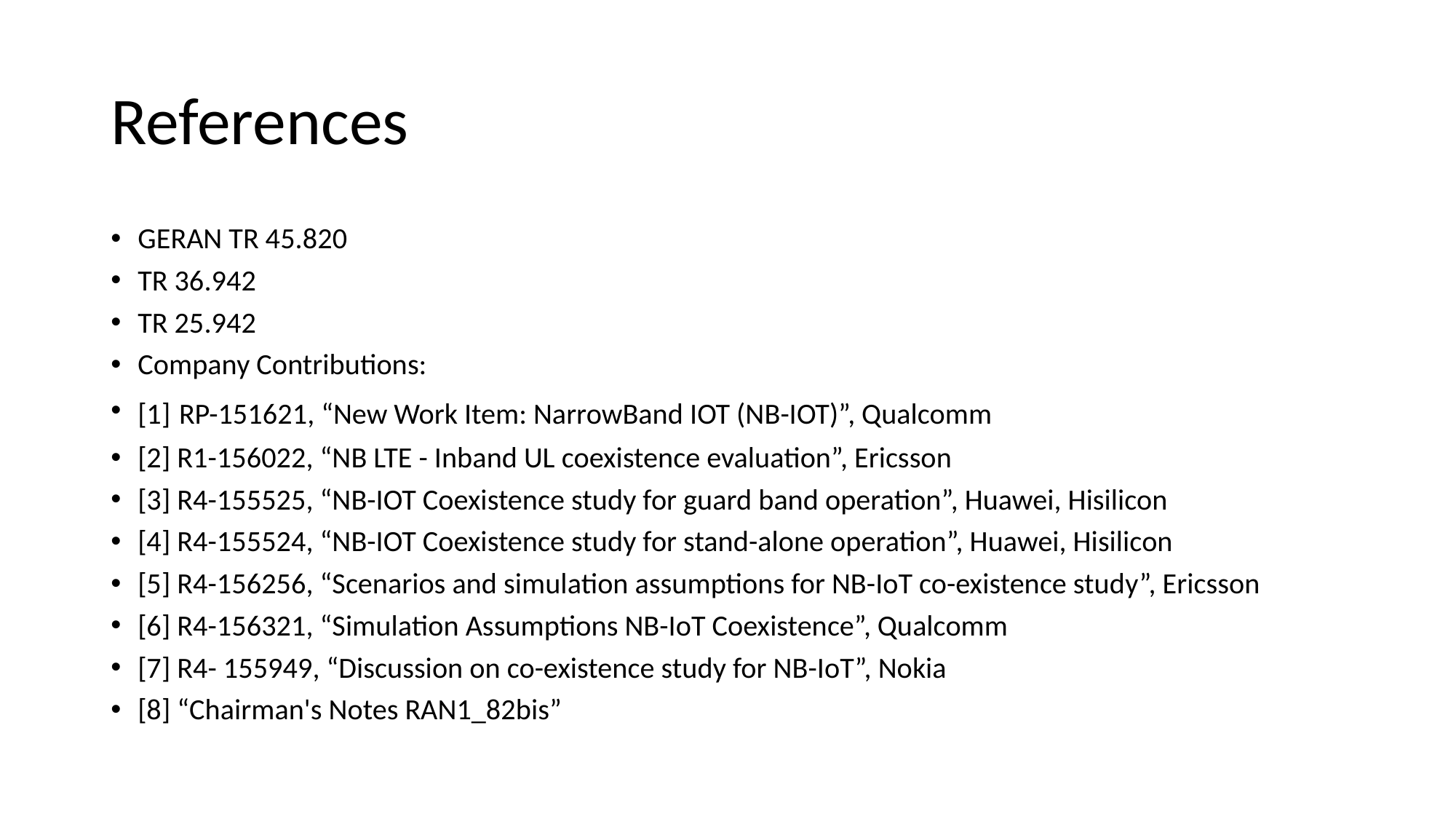

# References
GERAN TR 45.820
TR 36.942
TR 25.942
Company Contributions:
[1] RP-151621, “New Work Item: NarrowBand IOT (NB-IOT)”, Qualcomm
[2] R1-156022, “NB LTE - Inband UL coexistence evaluation”, Ericsson
[3] R4-155525, “NB-IOT Coexistence study for guard band operation”, Huawei, Hisilicon
[4] R4-155524, “NB-IOT Coexistence study for stand-alone operation”, Huawei, Hisilicon
[5] R4-156256, “Scenarios and simulation assumptions for NB-IoT co-existence study”, Ericsson
[6] R4-156321, “Simulation Assumptions NB-IoT Coexistence”, Qualcomm
[7] R4- 155949, “Discussion on co-existence study for NB-IoT”, Nokia
[8] “Chairman's Notes RAN1_82bis”